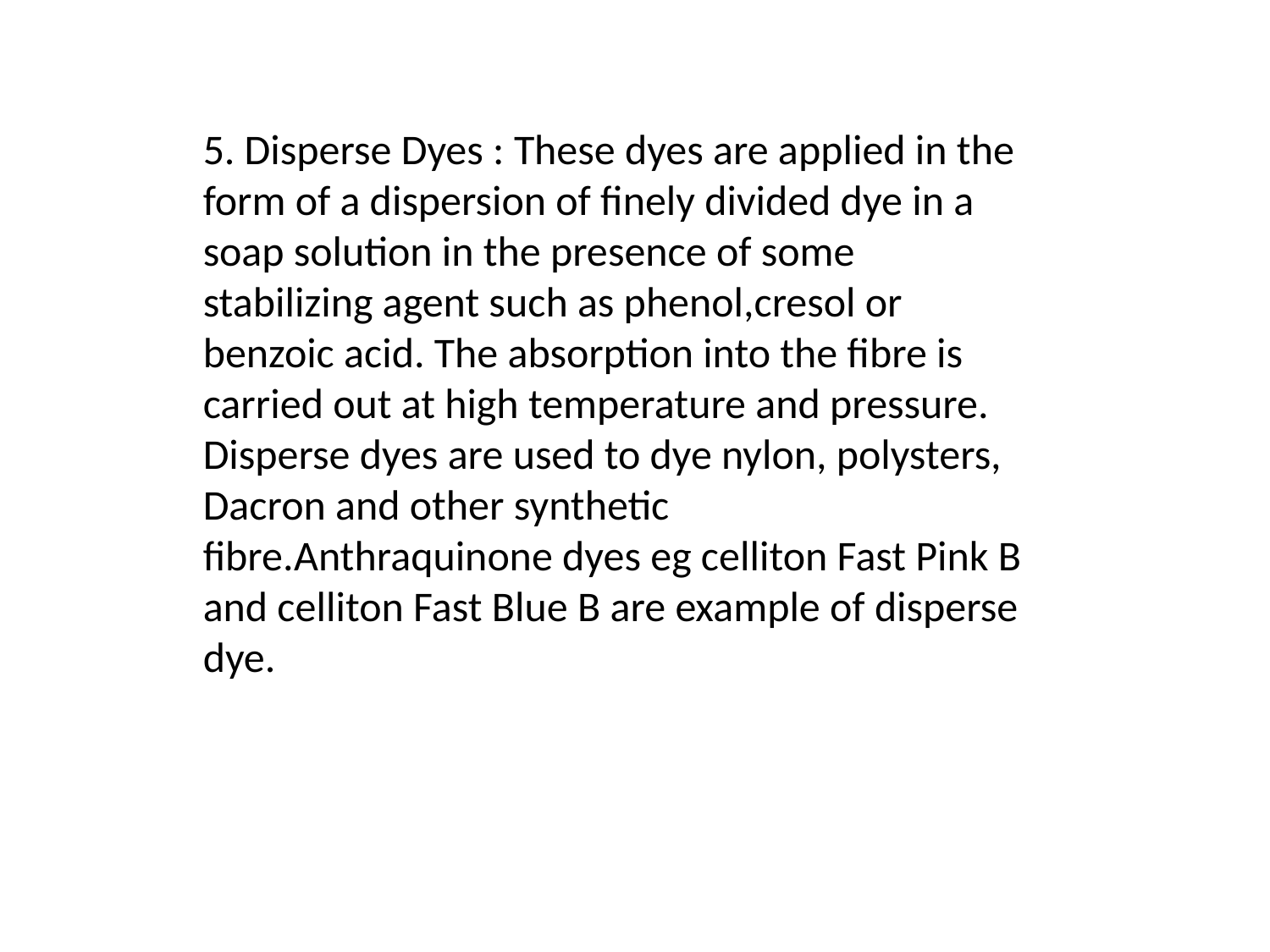

5. Disperse Dyes : These dyes are applied in the form of a dispersion of finely divided dye in a soap solution in the presence of some stabilizing agent such as phenol,cresol or benzoic acid. The absorption into the fibre is carried out at high temperature and pressure. Disperse dyes are used to dye nylon, polysters, Dacron and other synthetic fibre.Anthraquinone dyes eg celliton Fast Pink B and celliton Fast Blue B are example of disperse dye.